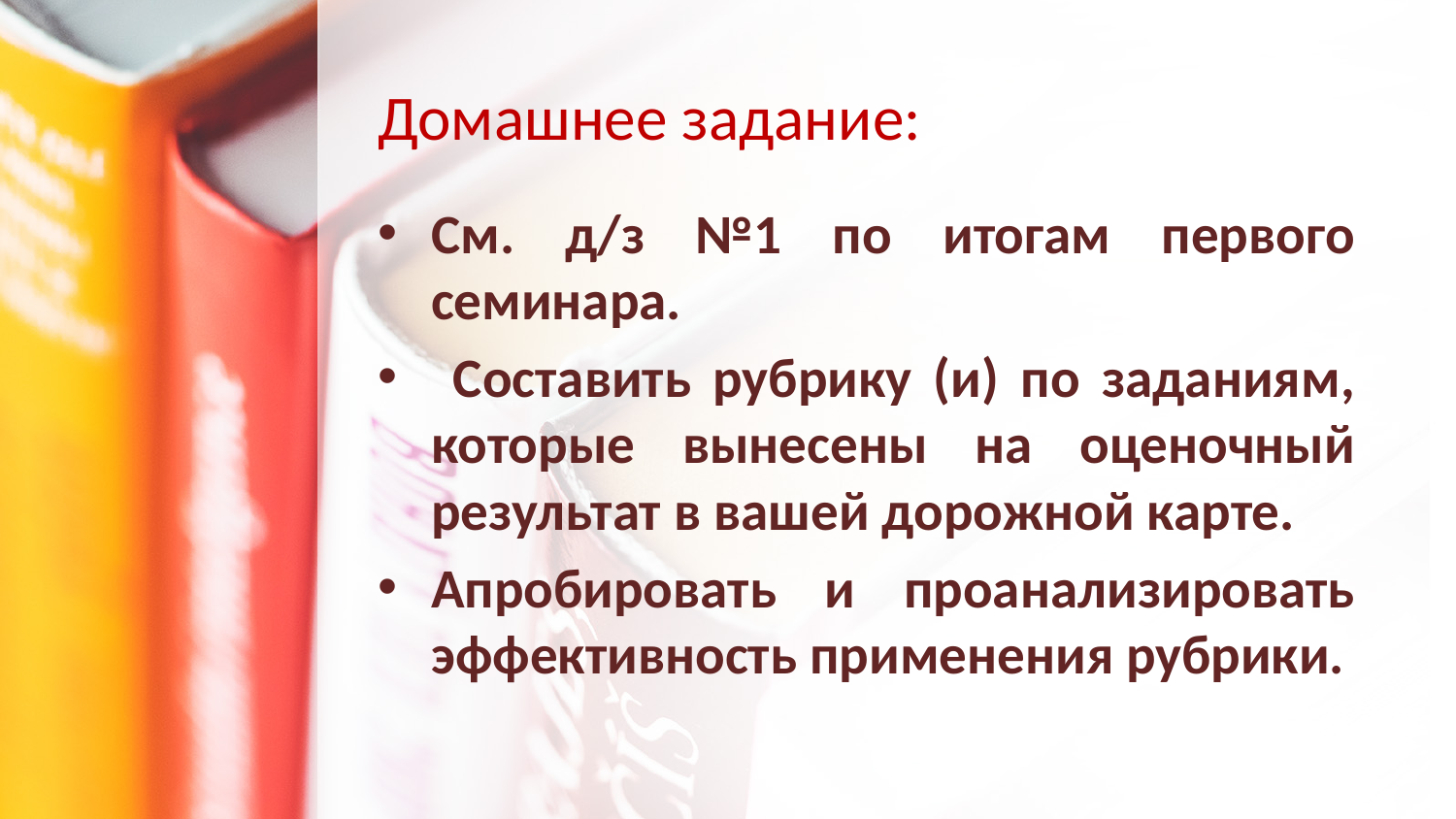

# Домашнее задание:
См. д/з №1 по итогам первого семинара.
 Составить рубрику (и) по заданиям, которые вынесены на оценочный результат в вашей дорожной карте.
Апробировать и проанализировать эффективность применения рубрики.